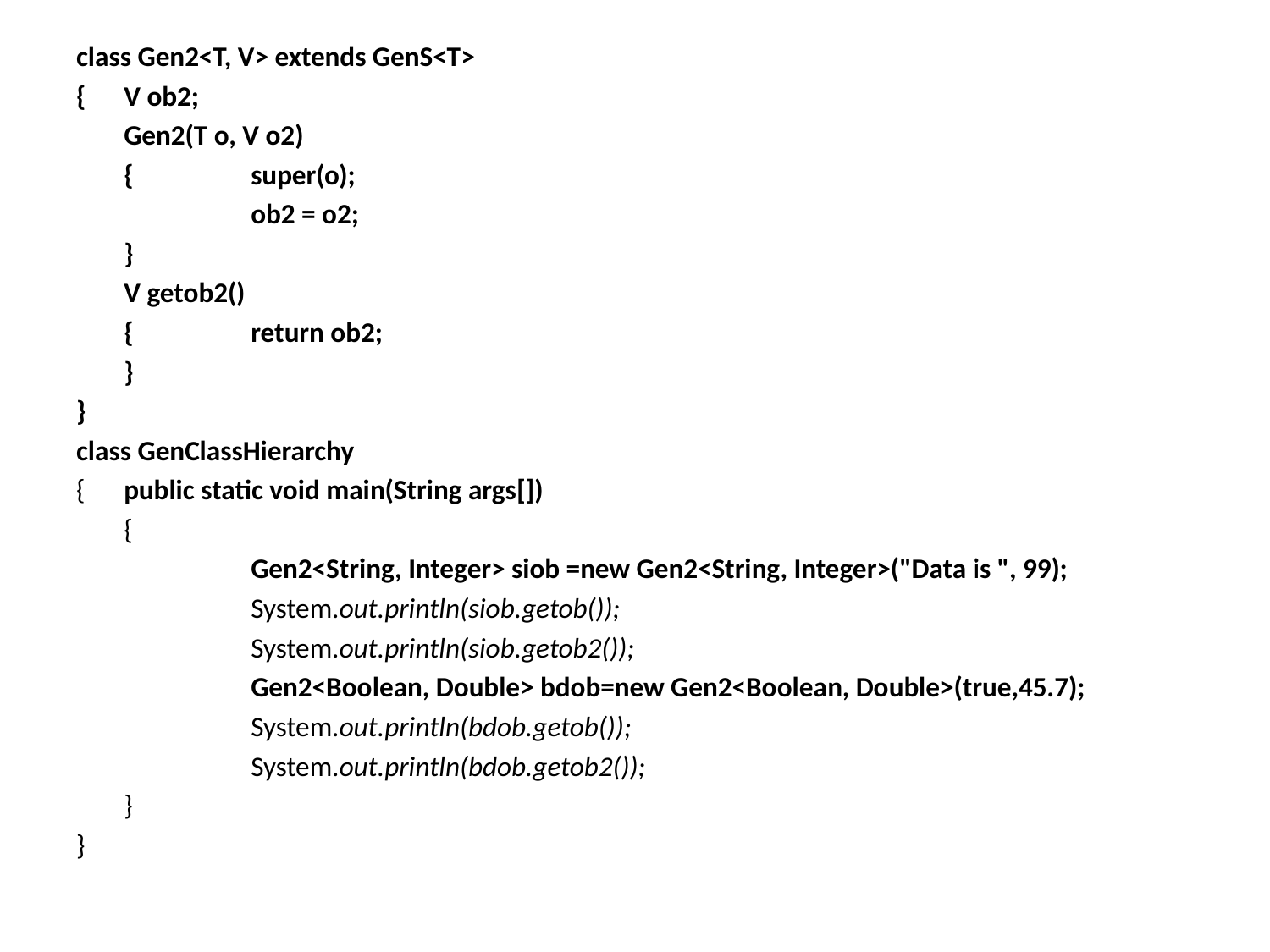

class Gen2<T, V> extends GenS<T>
{	V ob2;
	Gen2(T o, V o2)
	{	super(o);
		ob2 = o2;
	}
	V getob2()
	{	return ob2;
	}
}
class GenClassHierarchy
{	public static void main(String args[])
	{
		Gen2<String, Integer> siob =new Gen2<String, Integer>("Data is ", 99);
		System.out.println(siob.getob());
		System.out.println(siob.getob2());
		Gen2<Boolean, Double> bdob=new Gen2<Boolean, Double>(true,45.7);
		System.out.println(bdob.getob());
		System.out.println(bdob.getob2());
	}
}